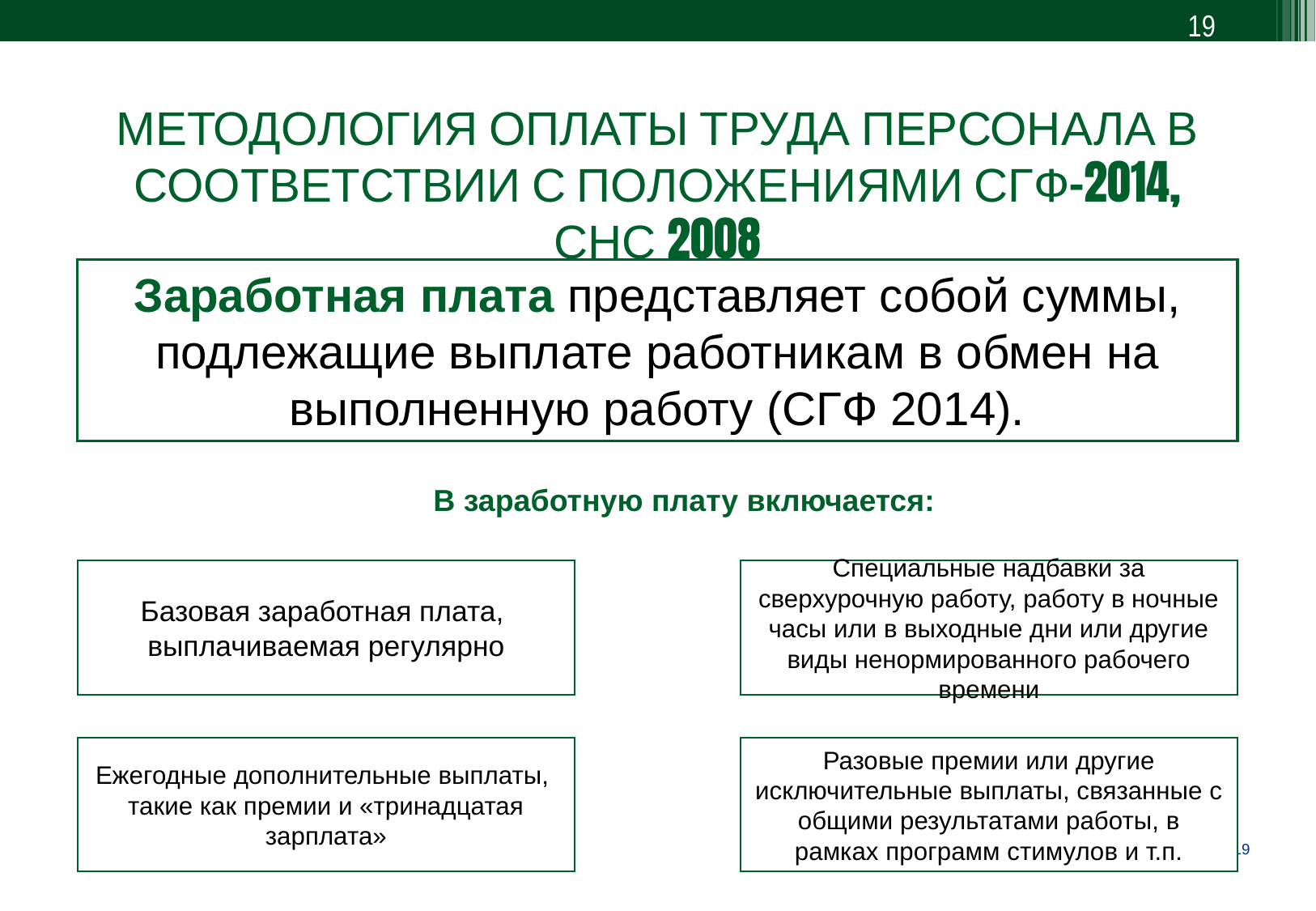

19
МЕТОДОЛОГИЯ ОПЛАТЫ ТРУДА ПЕРСОНАЛА В СООТВЕТСТВИИ С ПОЛОЖЕНИЯМИ СГФ-2014, СНС 2008
Заработная плата представляет собой суммы, подлежащие выплате работникам в обмен на выполненную работу (СГФ 2014).
В заработную плату включается:
Базовая заработная плата,
выплачиваемая регулярно
Специальные надбавки за сверхурочную работу, работу в ночные часы или в выходные дни или другие виды ненормированного рабочего времени
Ежегодные дополнительные выплаты,
такие как премии и «тринадцатая зарплата»
Разовые премии или другие исключительные выплаты, связанные с общими результатами работы, в рамках программ стимулов и т.п.